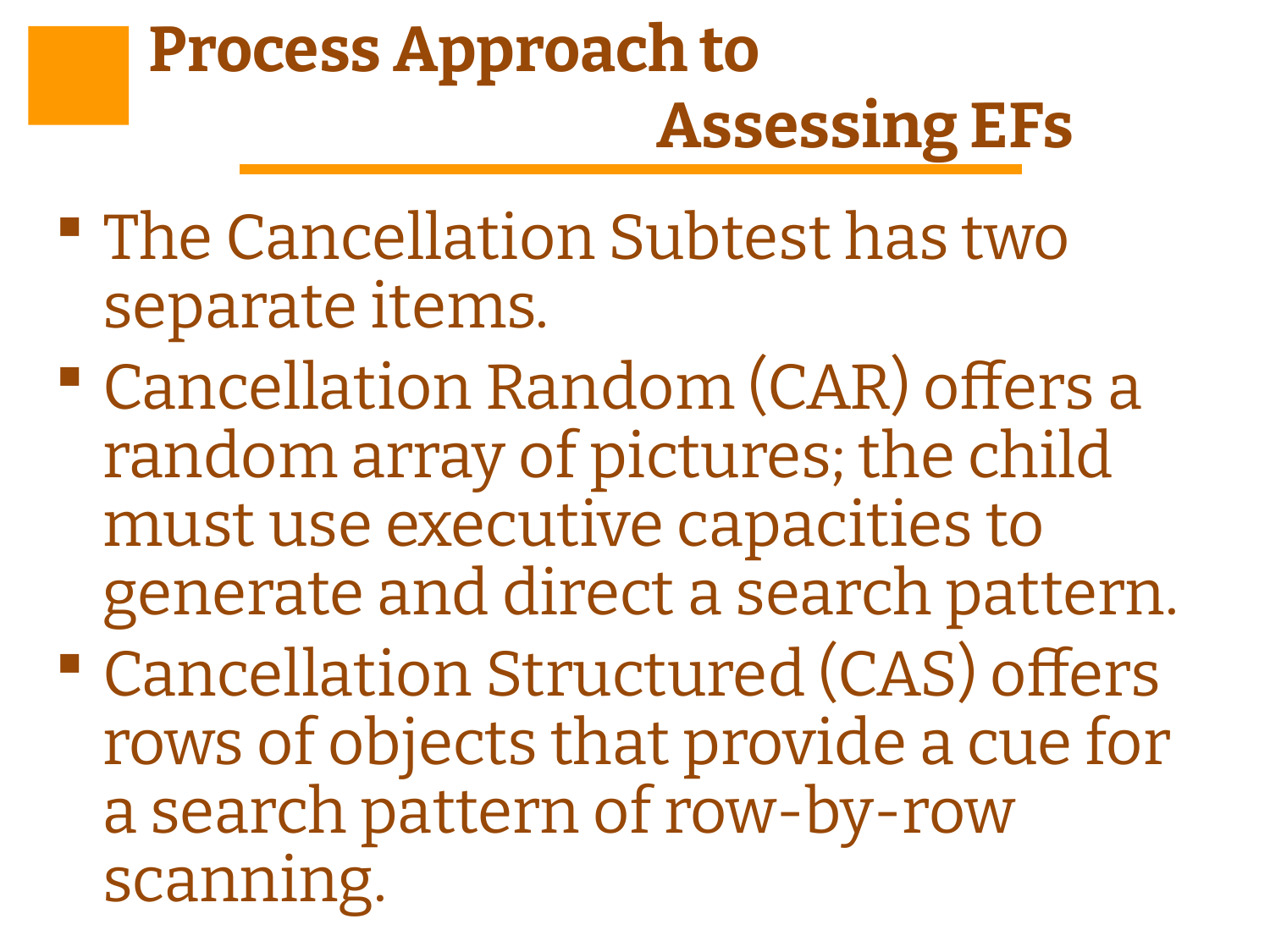

# Process Approach to Assessing EFs
The Cancellation Subtest has two separate items.
Cancellation Random (CAR) offers a random array of pictures; the child must use executive capacities to generate and direct a search pattern.
Cancellation Structured (CAS) offers rows of objects that provide a cue for a search pattern of row-by-row scanning.